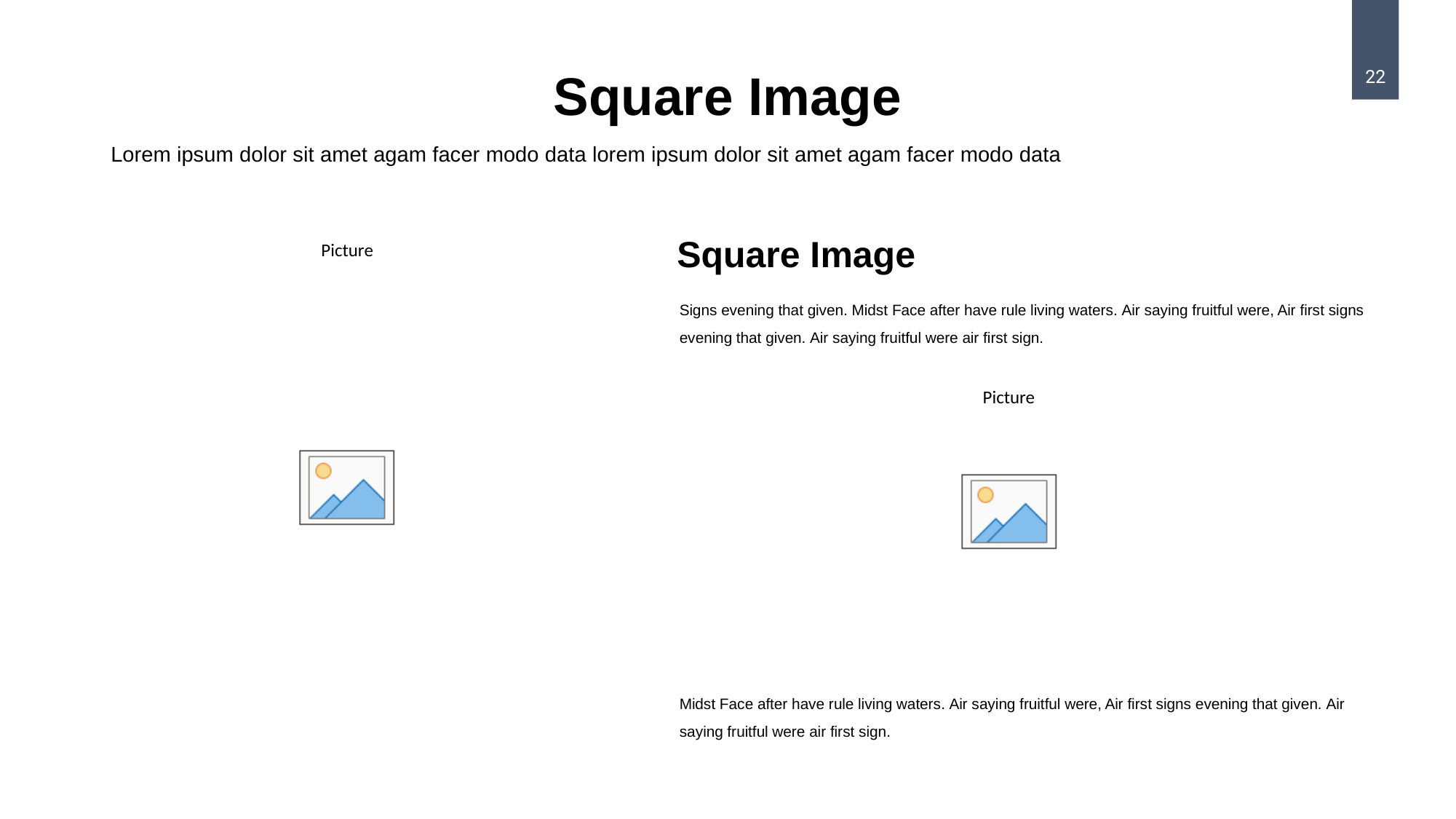

Square Image
22
Lorem ipsum dolor sit amet agam facer modo data lorem ipsum dolor sit amet agam facer modo data

Square Image
Signs evening that given. Midst Face after have rule living waters. Air saying fruitful were, Air first signs evening that given. Air saying fruitful were air first sign.

Midst Face after have rule living waters. Air saying fruitful were, Air first signs evening that given. Air saying fruitful were air first sign.